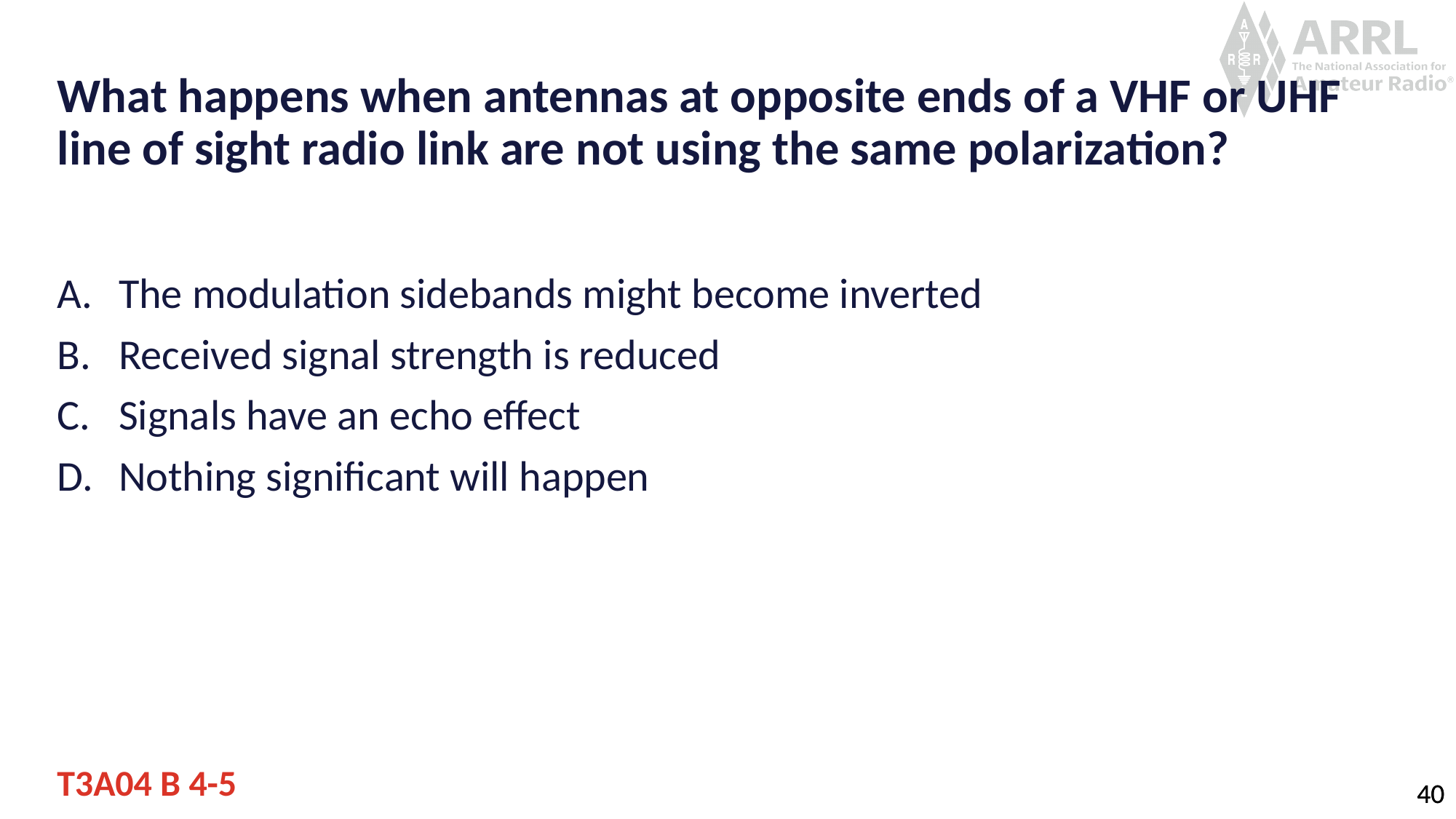

# What happens when antennas at opposite ends of a VHF or UHF line of sight radio link are not using the same polarization?
The modulation sidebands might become inverted
Received signal strength is reduced
Signals have an echo effect
Nothing significant will happen
T3A04 B 4-5